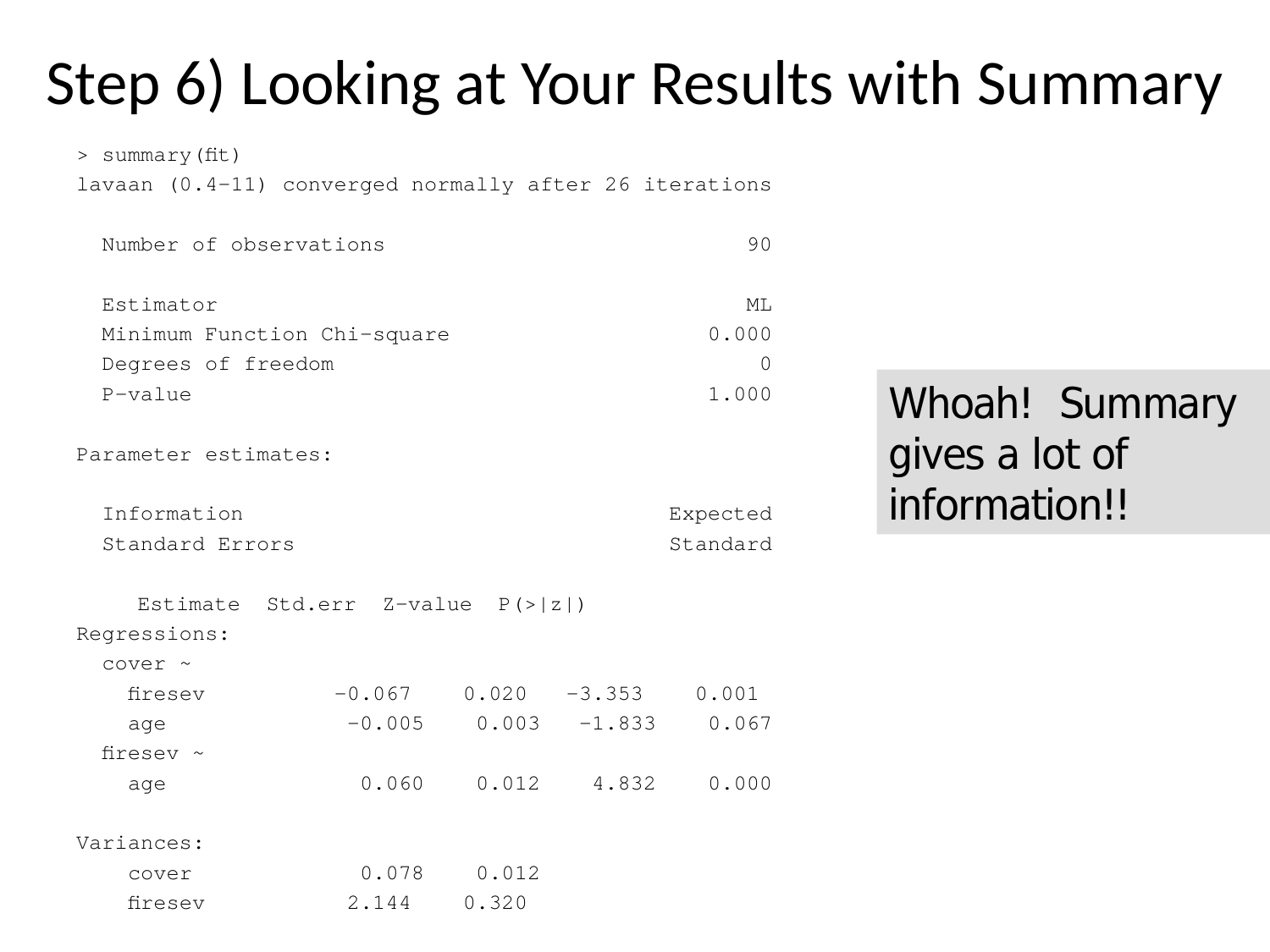

# Step 6) Looking at Your Results with Summary
> summary(fit)
lavaan (0.4-11) converged normally after 26 iterations

  Number of observations                            90

  Estimator                                         ML
  Minimum Function Chi-square                    0.000
  Degrees of freedom                                 0
  P-value                                        1.000

Parameter estimates:

  Information                                 Expected
  Standard Errors                             Standard

				 Estimate  Std.err  Z-value  P(>|z|)
Regressions:
  cover ~
    firesev          -0.067    0.020   -3.353    0.001
    age              -0.005    0.003   -1.833    0.067
  firesev ~
    age               0.060    0.012    4.832    0.000

Variances:
    cover             0.078    0.012
    firesev           2.144    0.320
Whoah!  Summary gives a lot of information!!